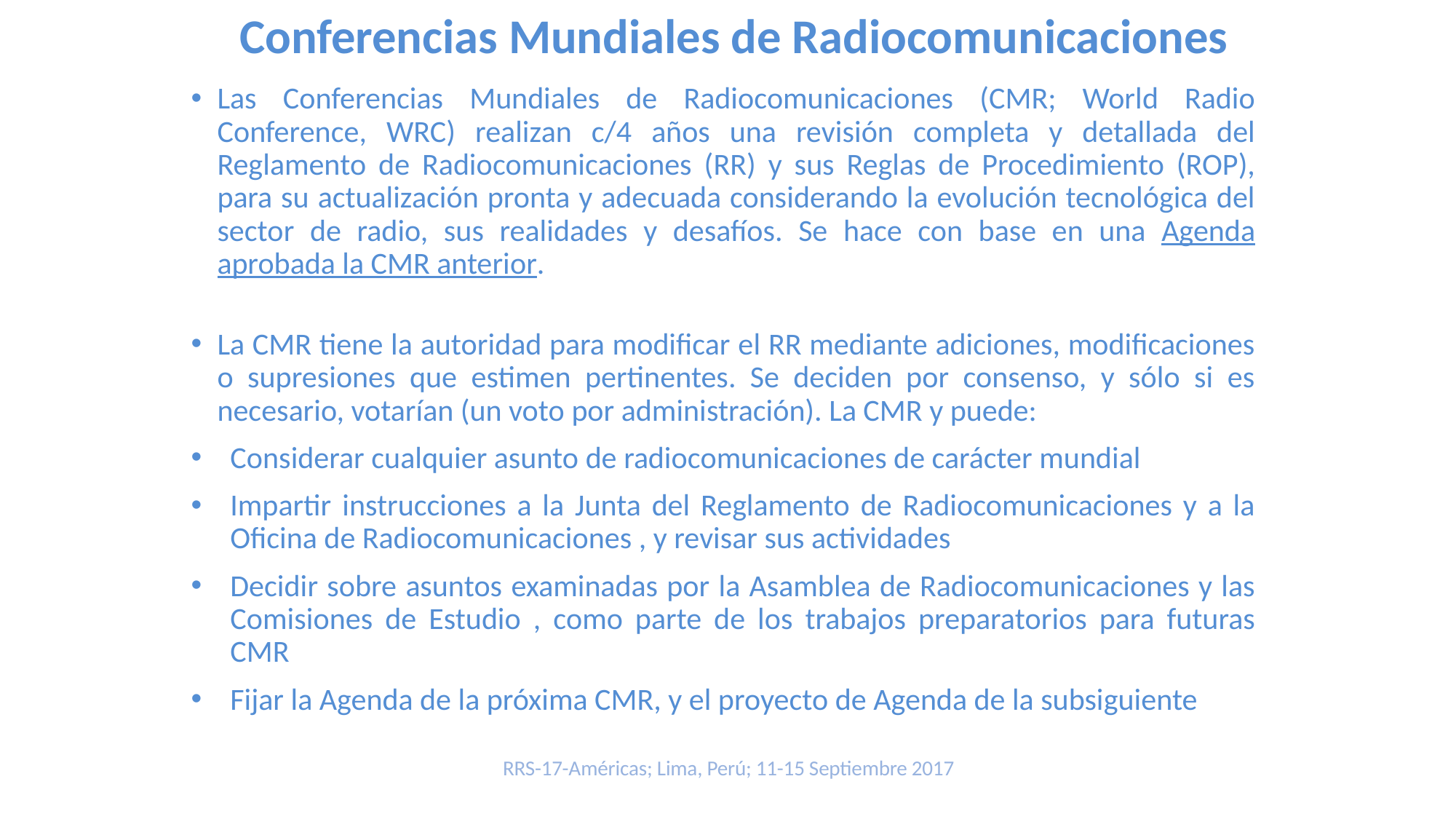

Conferencias Mundiales de Radiocomunicaciones
Las Conferencias Mundiales de Radiocomunicaciones (CMR; World Radio Conference, WRC) realizan c/4 años una revisión completa y detallada del Reglamento de Radiocomunicaciones (RR) y sus Reglas de Procedimiento (ROP), para su actualización pronta y adecuada considerando la evolución tecnológica del sector de radio, sus realidades y desafíos. Se hace con base en una Agenda aprobada la CMR anterior.

La CMR tiene la autoridad para modificar el RR mediante adiciones, modificaciones o supresiones que estimen pertinentes. Se deciden por consenso, y sólo si es necesario, votarían (un voto por administración). La CMR y puede:
Considerar cualquier asunto de radiocomunicaciones de carácter mundial
Impartir instrucciones a la Junta del Reglamento de Radiocomunicaciones y a la Oficina de Radiocomunicaciones , y revisar sus actividades
Decidir sobre asuntos examinadas por la Asamblea de Radiocomunicaciones y las Comisiones de Estudio , como parte de los trabajos preparatorios para futuras CMR
Fijar la Agenda de la próxima CMR, y el proyecto de Agenda de la subsiguiente
RRS-17-Américas; Lima, Perú; 11-15 Septiembre 2017